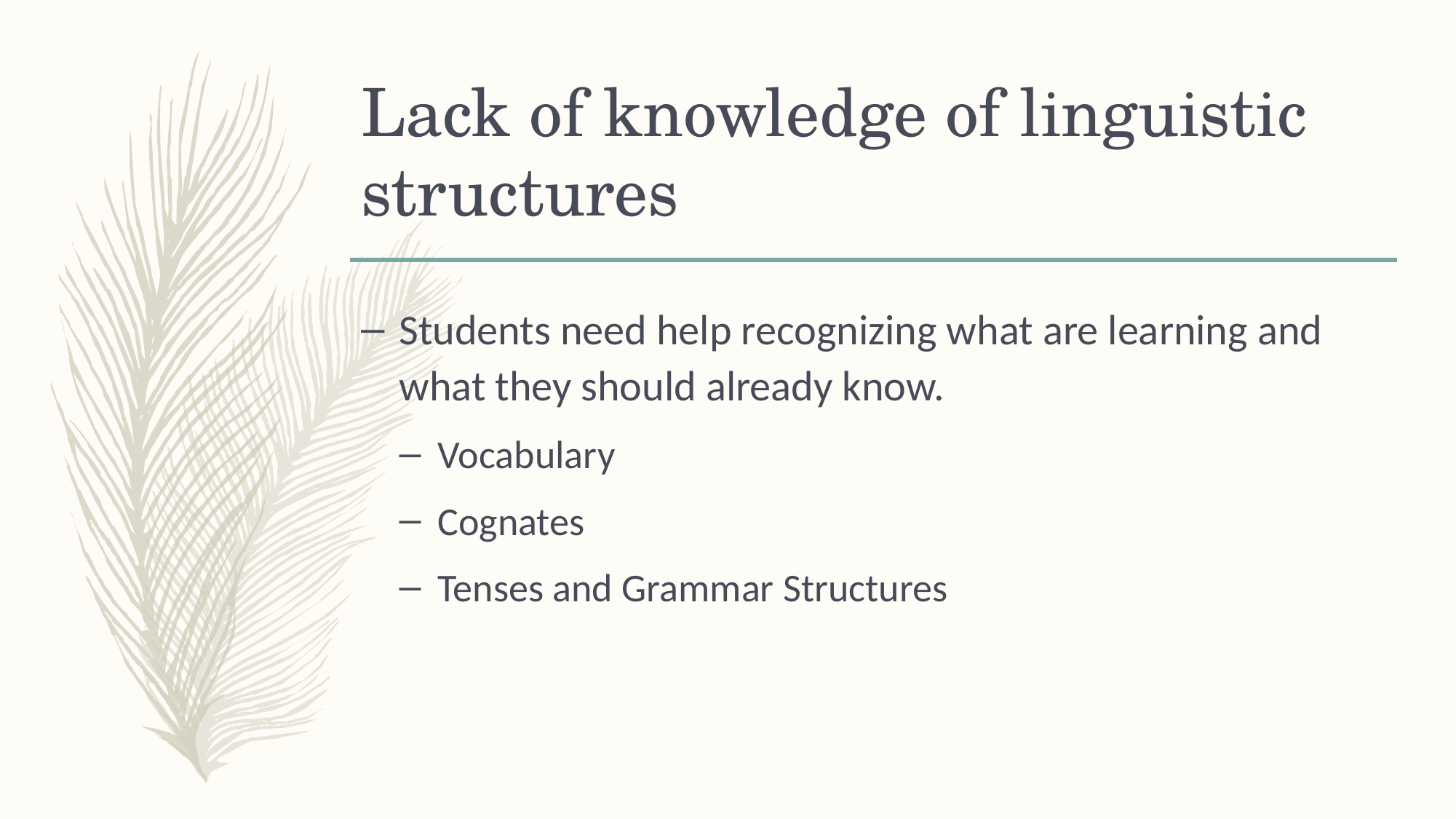

# Lack of knowledge of linguistic structures
Students need help recognizing what are learning and what they should already know.
Vocabulary
Cognates
Tenses and Grammar Structures